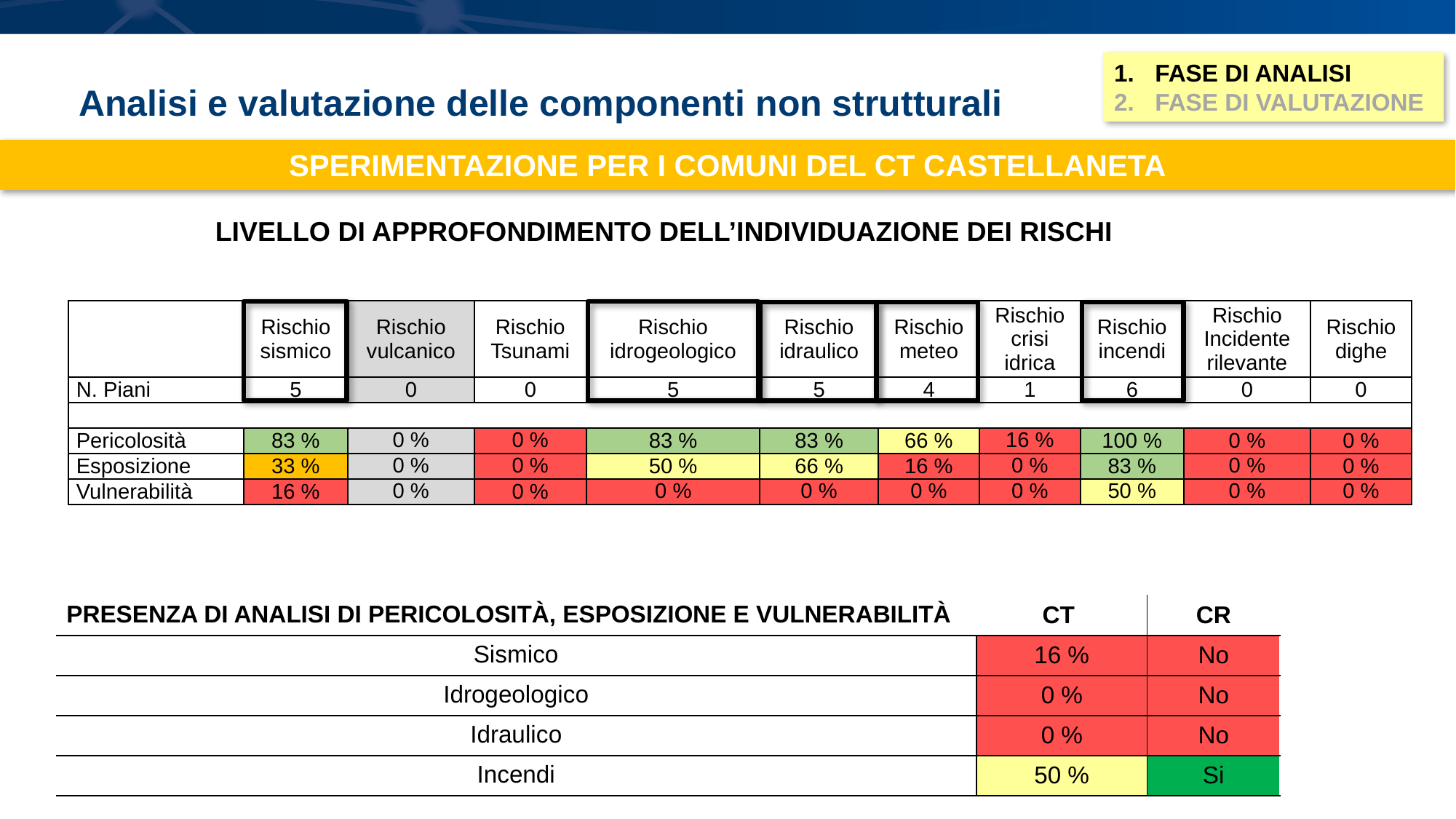

FASE DI ANALISI
FASE DI VALUTAZIONE
Analisi e valutazione delle componenti non strutturali
SPERIMENTAZIONE PER I COMUNI DEL CT CASTELLANETA
LIVELLO DI APPROFONDIMENTO DELL’INDIVIDUAZIONE DEI RISCHI
|  | Rischio sismico | Rischio vulcanico | Rischio Tsunami | Rischio idrogeologico | Rischio idraulico | Rischio meteo | Rischio crisi idrica | Rischio incendi | Rischio Incidente rilevante | Rischio dighe |
| --- | --- | --- | --- | --- | --- | --- | --- | --- | --- | --- |
| N. Piani | 5 | 0 | 0 | 5 | 5 | 4 | 1 | 6 | 0 | 0 |
|  |  |  |  |  |  |  |  |  |  |  |
| Pericolosità | 83 % | 0 % | 0 % | 83 % | 83 % | 66 % | 16 % | 100 % | 0 % | 0 % |
| Esposizione | 33 % | 0 % | 0 % | 50 % | 66 % | 16 % | 0 % | 83 % | 0 % | 0 % |
| Vulnerabilità | 16 % | 0 % | 0 % | 0 % | 0 % | 0 % | 0 % | 50 % | 0 % | 0 % |

| PRESENZA DI ANALISI DI PERICOLOSITÀ, ESPOSIZIONE E VULNERABILITÀ | CT | CR |
| --- | --- | --- |
| Sismico | 16 % | No |
| Idrogeologico | 0 % | No |
| Idraulico | 0 % | No |
| Incendi | 50 % | Si |